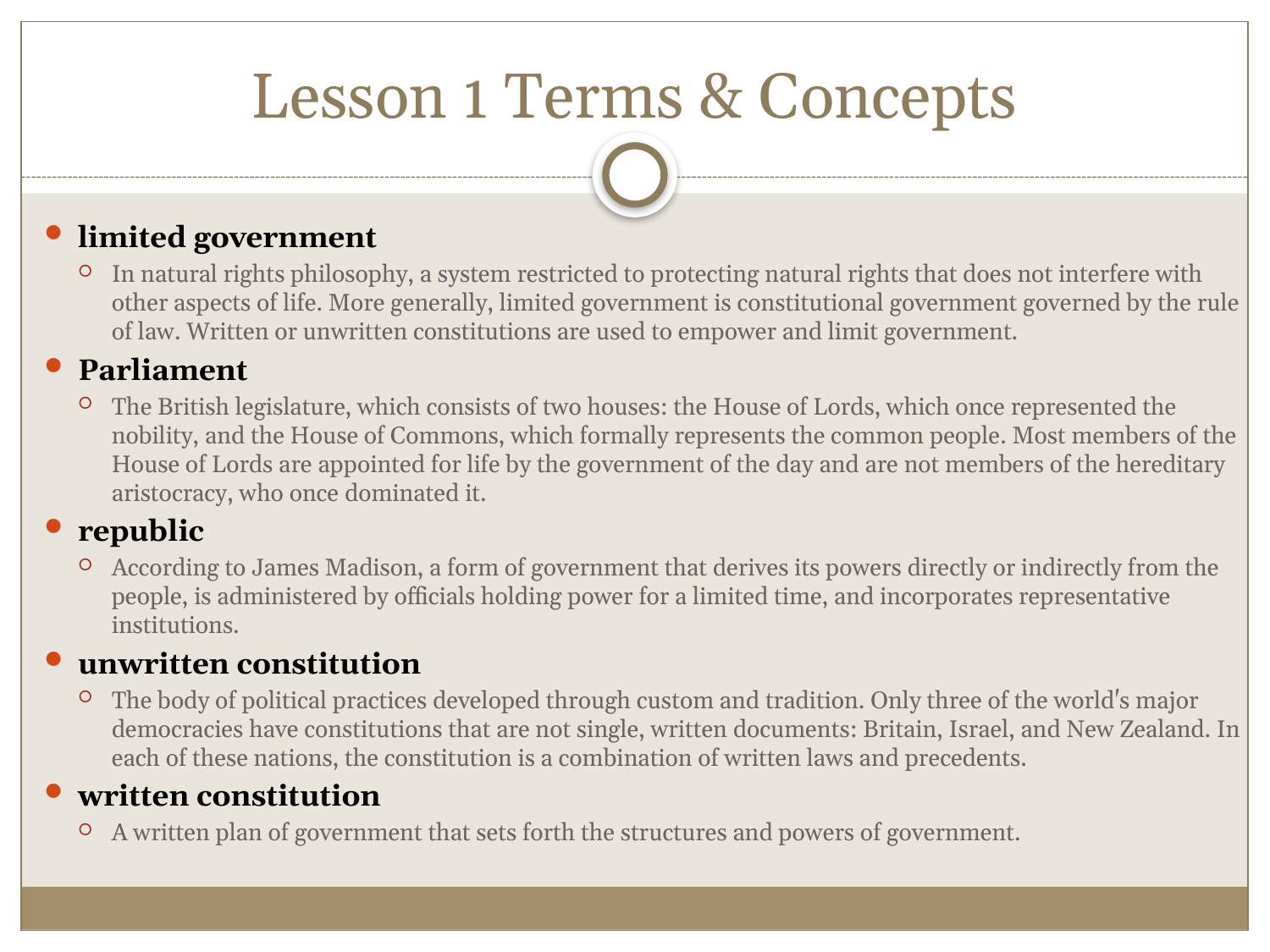

# Lesson 1 Terms & Concepts
limited government
In natural rights philosophy, a system restricted to protecting natural rights that does not interfere with other aspects of life. More generally, limited government is constitutional government governed by the rule of law. Written or unwritten constitutions are used to empower and limit government.
Parliament
The British legislature, which consists of two houses: the House of Lords, which once represented the nobility, and the House of Commons, which formally represents the common people. Most members of the House of Lords are appointed for life by the government of the day and are not members of the hereditary aristocracy, who once dominated it.
republic
According to James Madison, a form of government that derives its powers directly or indirectly from the people, is administered by officials holding power for a limited time, and incorporates representative institutions.
unwritten constitution
The body of political practices developed through custom and tradition. Only three of the world's major democracies have constitutions that are not single, written documents: Britain, Israel, and New Zealand. In each of these nations, the constitution is a combination of written laws and precedents.
written constitution
A written plan of government that sets forth the structures and powers of government.